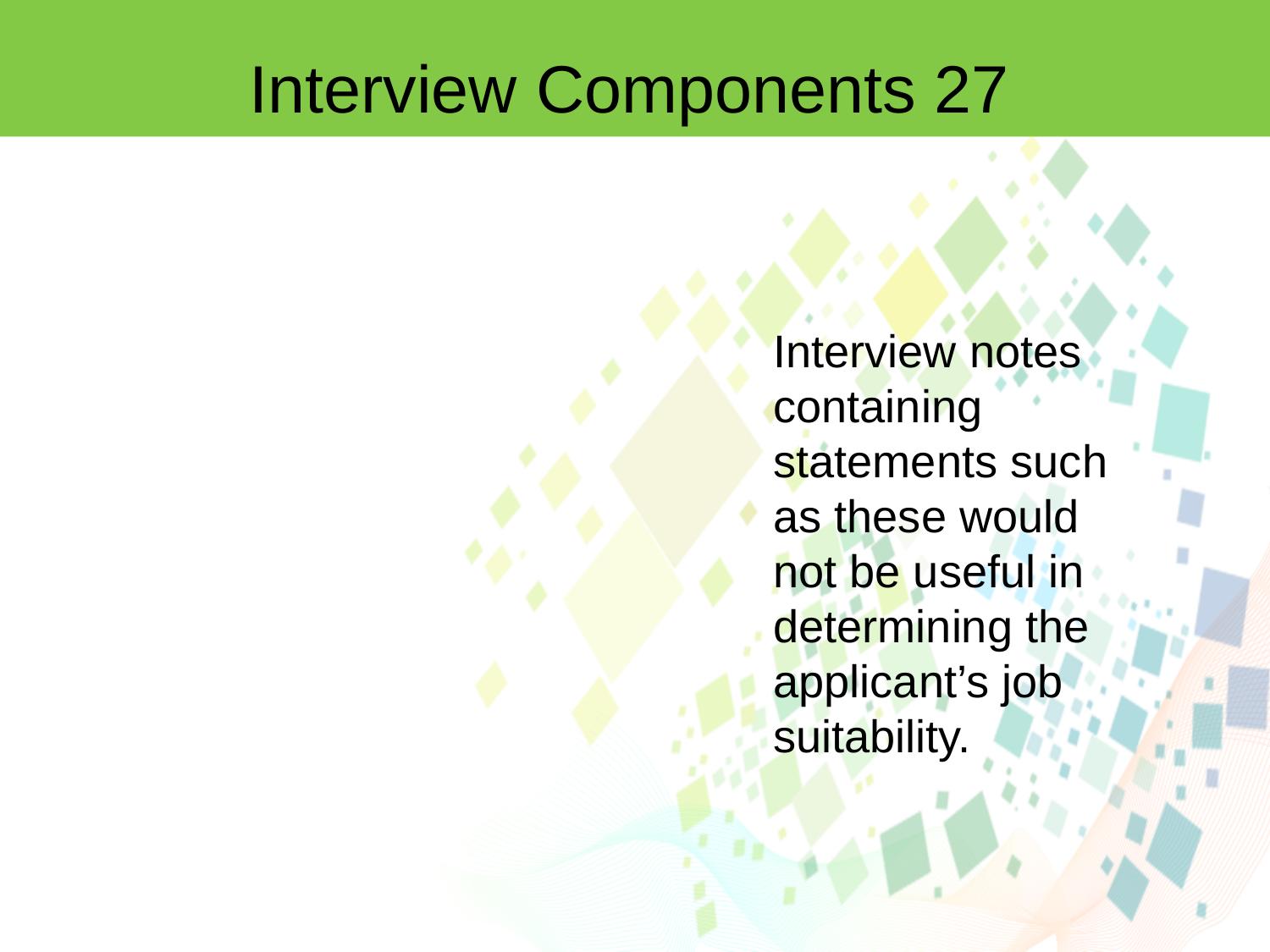

Interview Components 27
Interview notes containing statements such as these would
not be useful in determining the applicant’s job suitability.